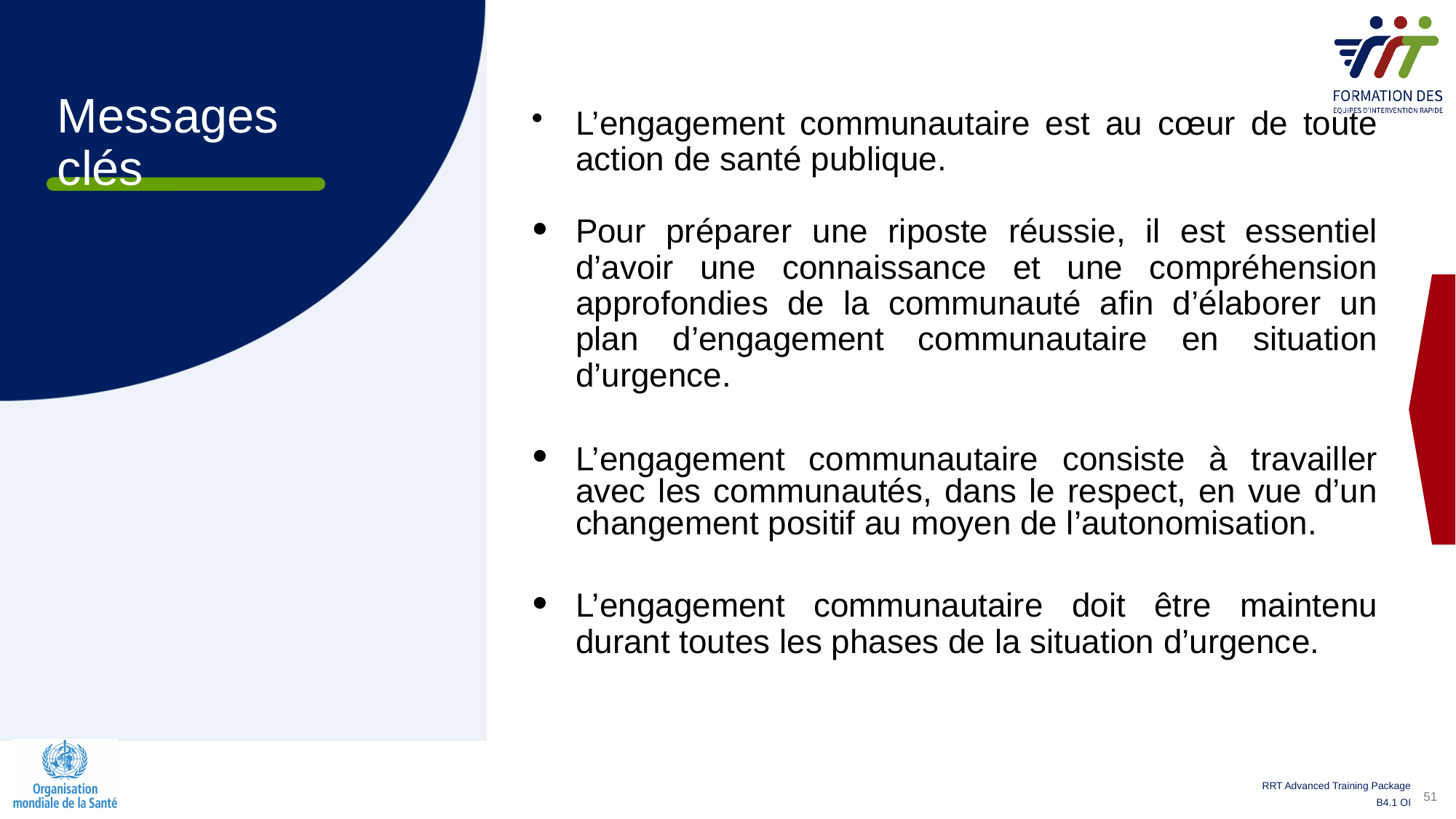

Messages clés
L’engagement communautaire est au cœur de toute action de santé publique.

Pour préparer une riposte réussie, il est essentiel d’avoir une connaissance et une compréhension approfondies de la communauté afin d’élaborer un plan d’engagement communautaire en situation d’urgence.

L’engagement communautaire consiste à travailler avec les communautés, dans le respect, en vue d’un changement positif au moyen de l’autonomisation.

L’engagement communautaire doit être maintenu durant toutes les phases de la situation d’urgence.